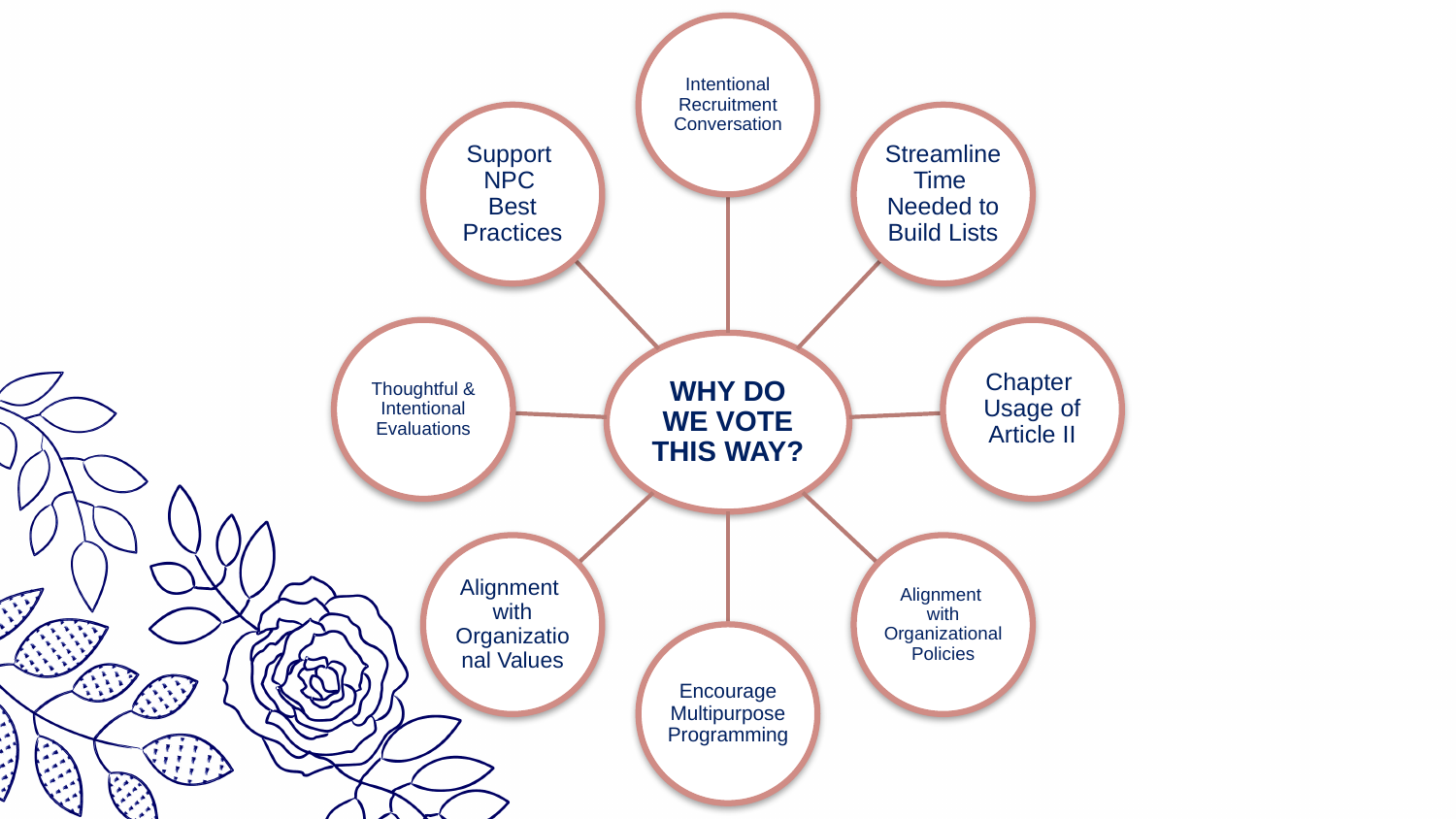

WHY DO WE VOTE THIS WAY?

Intentional Recruitment Conversation

Streamline Time
Needed to Build Lists

Chapter
Usage of Article II

Alignment
with Organizational Policies

Encourage Multipurpose Programming

Alignment
with Organizational Values

Thoughtful & Intentional Evaluations

Support
NPC
Best Practices